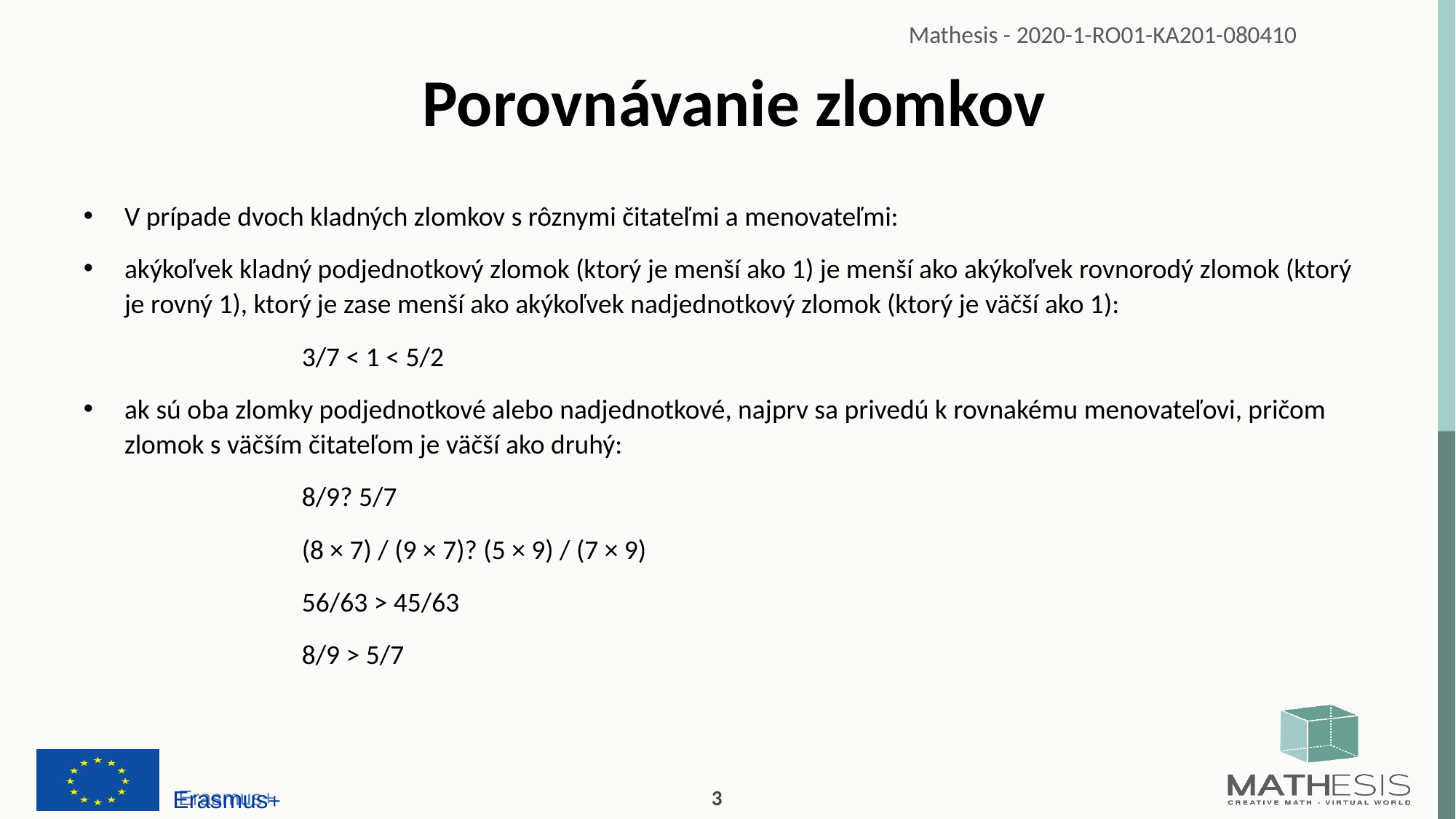

# Porovnávanie zlomkov
V prípade dvoch kladných zlomkov s rôznymi čitateľmi a menovateľmi:
akýkoľvek kladný podjednotkový zlomok (ktorý je menší ako 1) je menší ako akýkoľvek rovnorodý zlomok (ktorý je rovný 1), ktorý je zase menší ako akýkoľvek nadjednotkový zlomok (ktorý je väčší ako 1):
		3/7 < 1 < 5/2
ak sú oba zlomky podjednotkové alebo nadjednotkové, najprv sa privedú k rovnakému menovateľovi, pričom zlomok s väčším čitateľom je väčší ako druhý:
		8/9? 5/7
		(8 × 7) / (9 × 7)? (5 × 9) / (7 × 9)
		56/63 > 45/63
		8/9 > 5/7